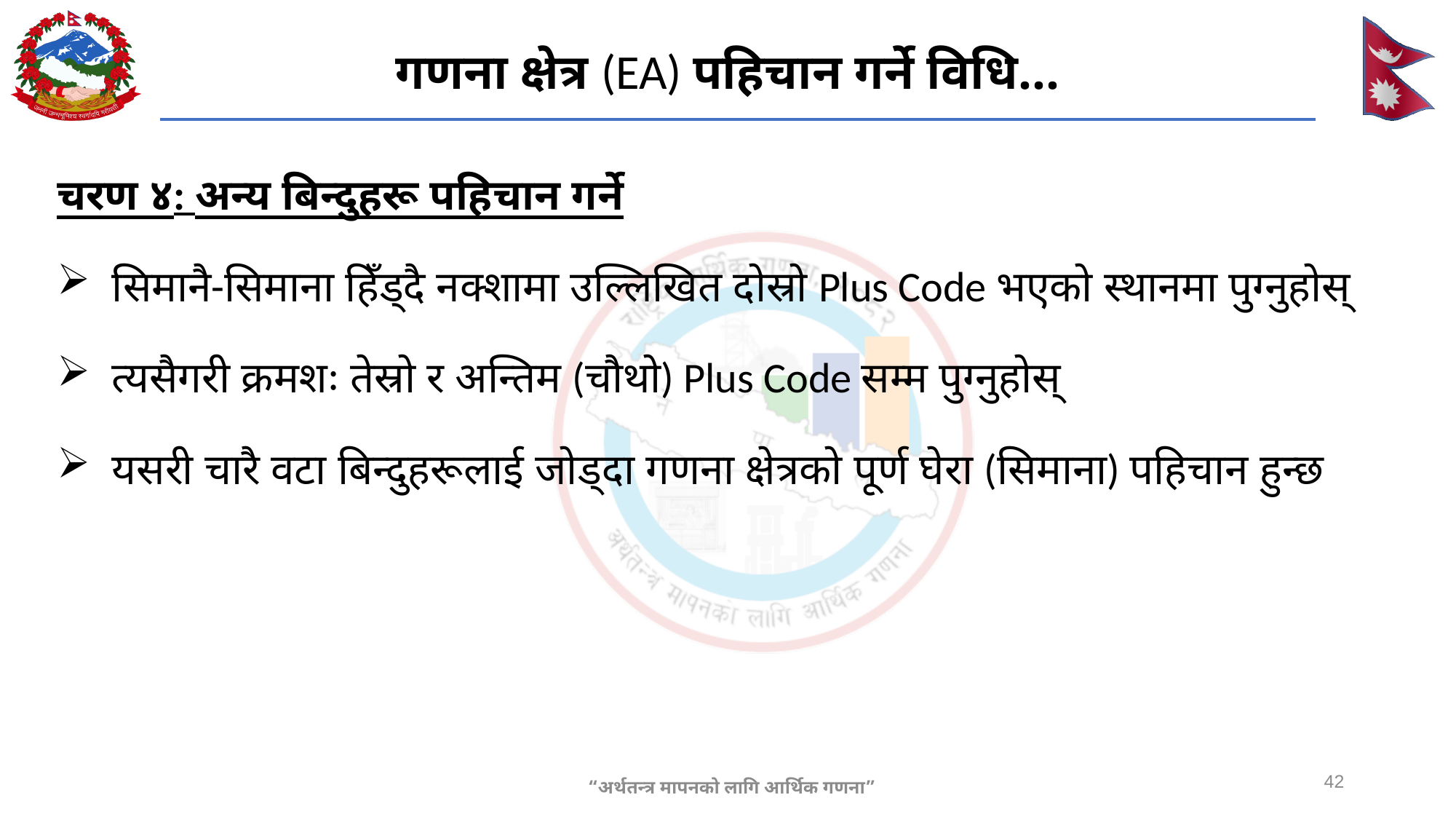

गणना क्षेत्र (EA) पहिचान गर्ने विधि…
#
चरण ४: अन्य बिन्दुहरू पहिचान गर्ने
सिमानै-सिमाना हिँड्दै नक्शामा उल्लिखित दोस्रो Plus Code भएको स्थानमा पुग्नुहोस्
त्यसैगरी क्रमशः तेस्रो र अन्तिम (चौथो) Plus Code सम्म पुग्नुहोस्
यसरी चारै वटा बिन्दुहरूलाई जोड्दा गणना क्षेत्रको पूर्ण घेरा (सिमाना) पहिचान हुन्छ

42
“अर्थतन्त्र मापनको लागि आर्थिक गणना”